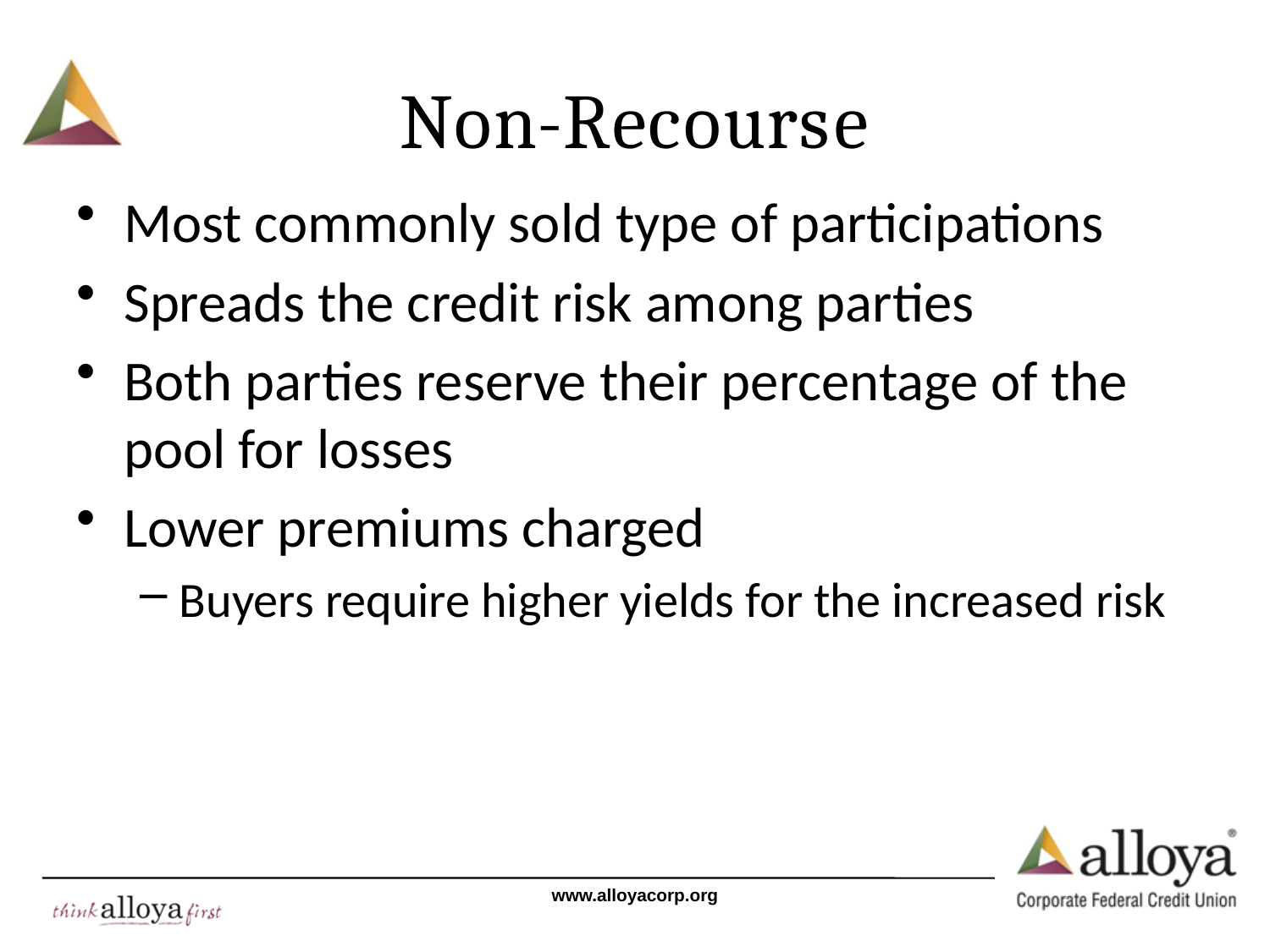

# Non-Recourse
Most commonly sold type of participations
Spreads the credit risk among parties
Both parties reserve their percentage of the pool for losses
Lower premiums charged
Buyers require higher yields for the increased risk